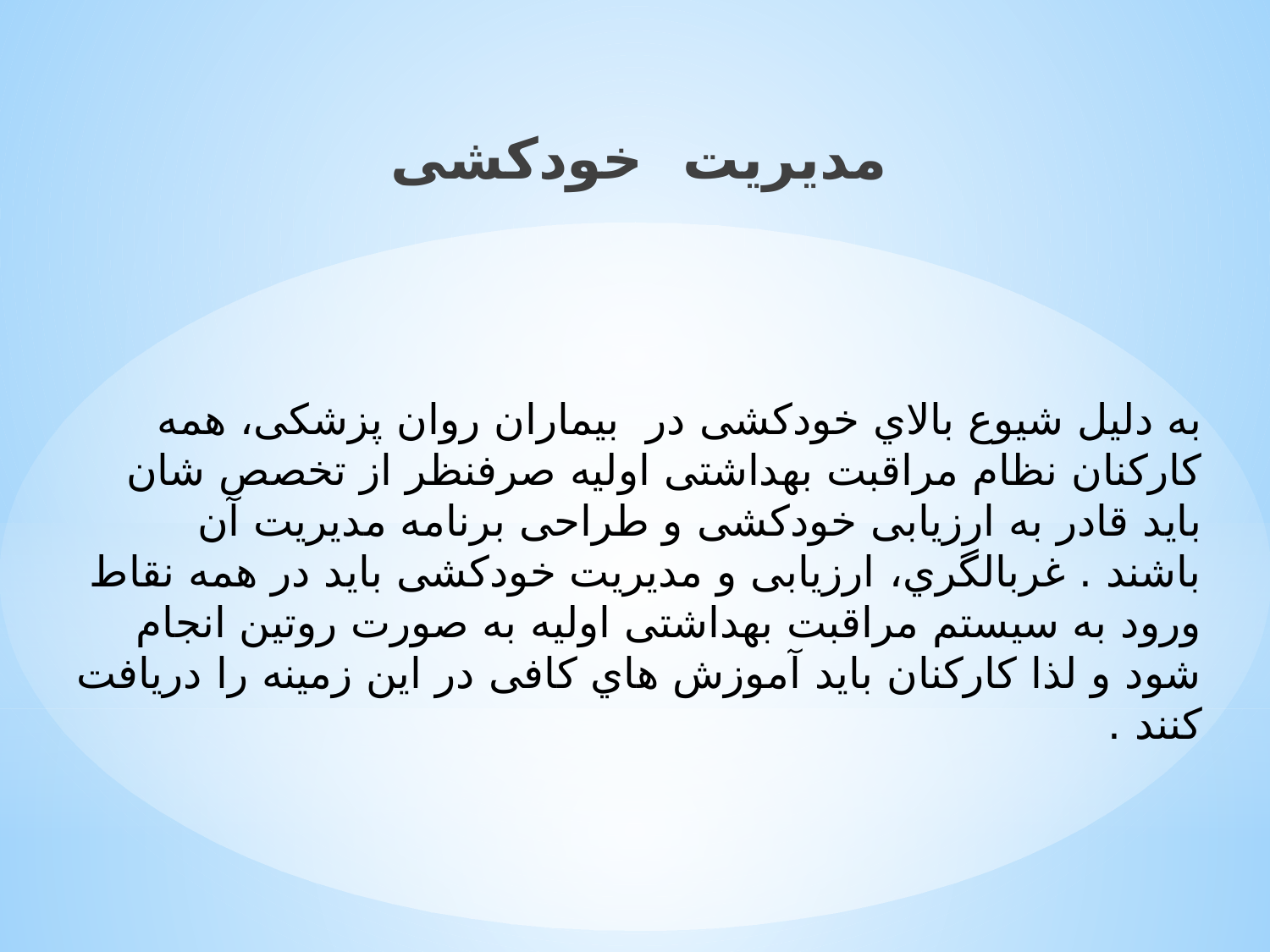

ﻣﺪﯾﺮﯾﺖ  ﺧﻮدﮐﺸﯽ
# ﺑﻪ دﻟﯿﻞ ﺷﯿﻮع ﺑﺎﻻي ﺧﻮدﮐﺸﯽ در  ﺑﯿﻤﺎران روان ﭘﺰﺷﮑﯽ، ﻫﻤﻪ ﮐﺎرﮐﻨﺎن ﻧﻈﺎم ﻣﺮاﻗﺒﺖ ﺑﻬﺪاﺷﺘﯽ اوﻟﯿﻪ ﺻﺮﻓﻨﻈﺮ از ﺗﺨﺼﺺ ﺷﺎن ﺑﺎﯾﺪ ﻗﺎدر ﺑﻪ ارزﯾﺎﺑﯽ ﺧﻮدﮐﺸﯽ و ﻃﺮاﺣﯽ ﺑﺮﻧﺎﻣﻪ ﻣﺪﯾﺮﯾﺖ آن  ﺑﺎﺷﻨﺪ . ﻏﺮﺑﺎﻟﮕﺮي، ارزﯾﺎﺑﯽ و ﻣﺪﯾﺮﯾﺖ ﺧﻮدﮐﺸﯽ ﺑﺎﯾﺪ در ﻫﻤﻪ ﻧﻘﺎط ورود ﺑﻪ ﺳﯿﺴﺘﻢ ﻣﺮاﻗﺒﺖ ﺑﻬﺪاﺷﺘﯽ اوﻟﯿﻪ ﺑﻪ ﺻﻮرت روﺗﯿﻦ اﻧﺠﺎم ﺷﻮد و ﻟﺬا ﮐﺎرﮐﻨﺎن ﺑﺎﯾﺪ آﻣﻮزش ﻫﺎي ﮐﺎﻓﯽ در اﯾﻦ زﻣﯿﻨﻪ را درﯾﺎﻓﺖ ﮐﻨﻨﺪ .